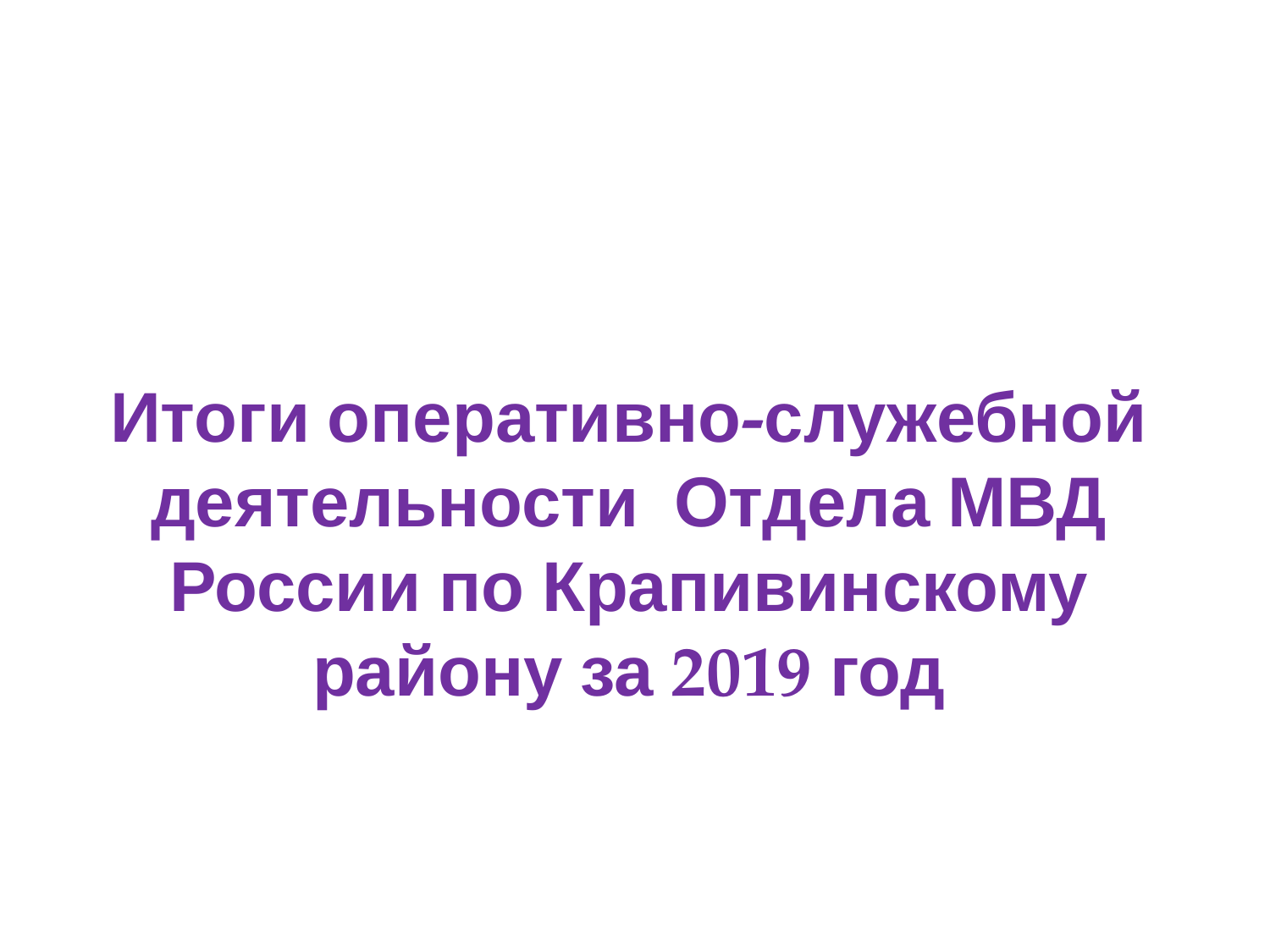

Итоги оперативно-служебной деятельности  Отдела МВД России по Крапивинскому району за 2019 год